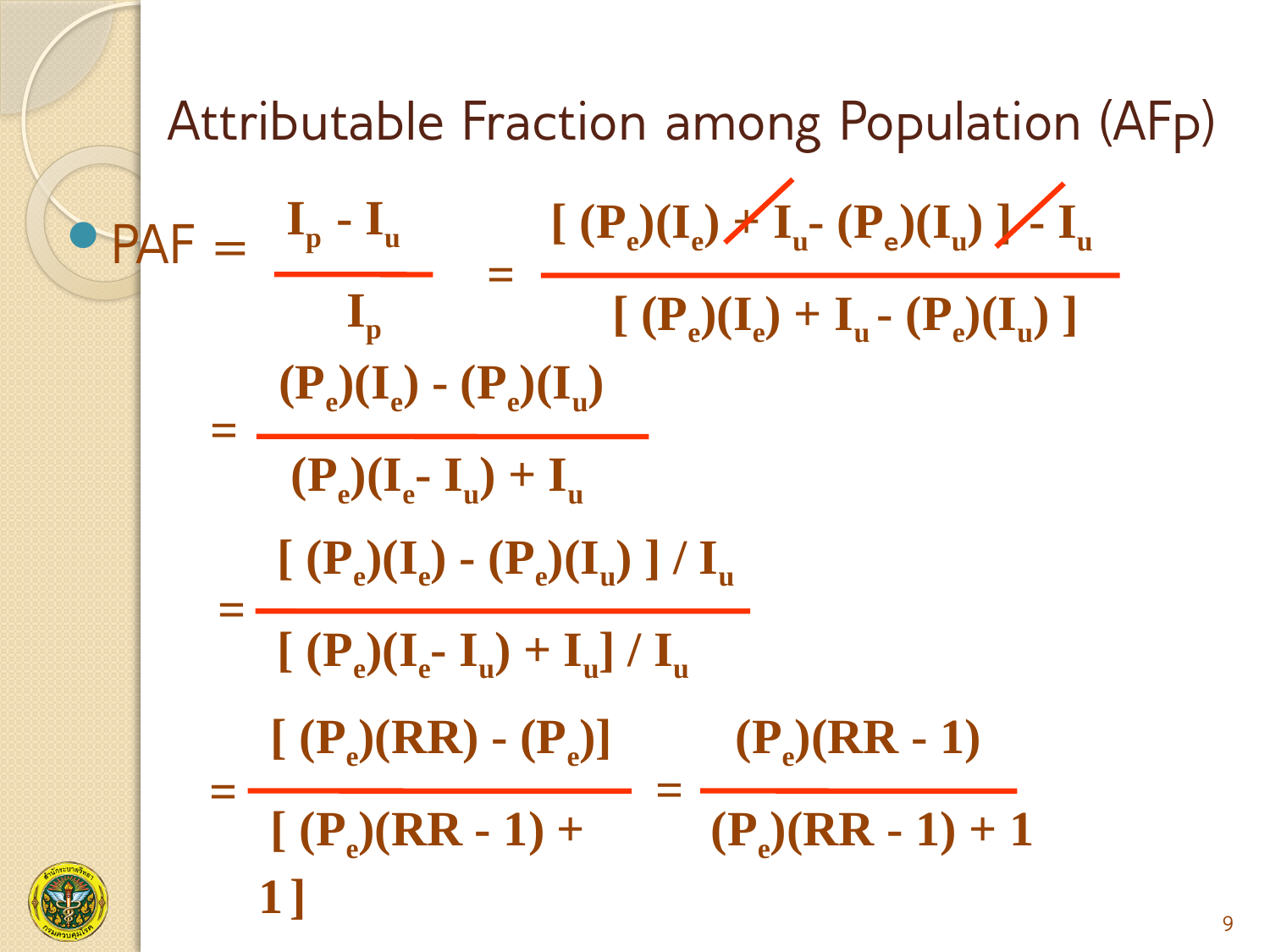

# Attributable Fraction among Population (AFp)
Ip - Iu
Ip

[ (Pe)(Ie) + Iu- (Pe)(Iu) ] - Iu
     [ (Pe)(Ie) + Iu - (Pe)(Iu) ]

=
PAF =
 (Pe)(Ie) - (Pe)(Iu)
  (Pe)(Ie- Iu) + Iu

=
 [ (Pe)(Ie) - (Pe)(Iu) ] / Iu
 [ (Pe)(Ie- Iu) + Iu] / Iu

=
 [ (Pe)(RR) - (Pe)]
 [ (Pe)(RR - 1) + 1 ]

=
  (Pe)(RR - 1)
(Pe)(RR - 1) + 1

=
9